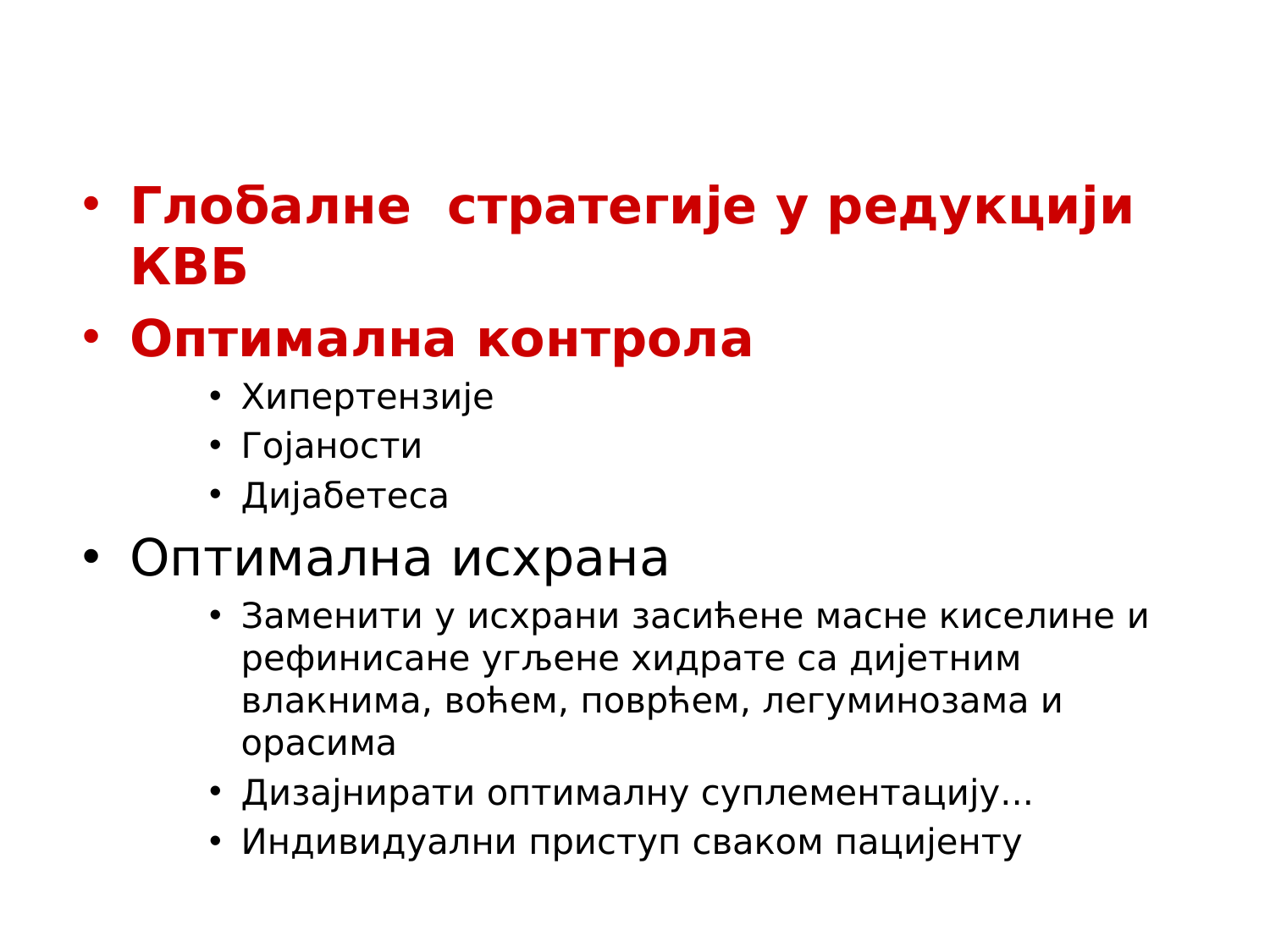

Глобалне  стратегије у редукцији  КВБ
Оптимална контрола
Хипертензије
Гојаности
Дијабетеса
Оптимална исхрана
Заменити у исхрани засићене масне киселине и рефинисане угљене хидрате са дијетним влакнима, воћем, поврћем, легуминозама и орасима
Дизајнирати оптималну суплементацију...
Индивидуални приступ сваком пацијенту